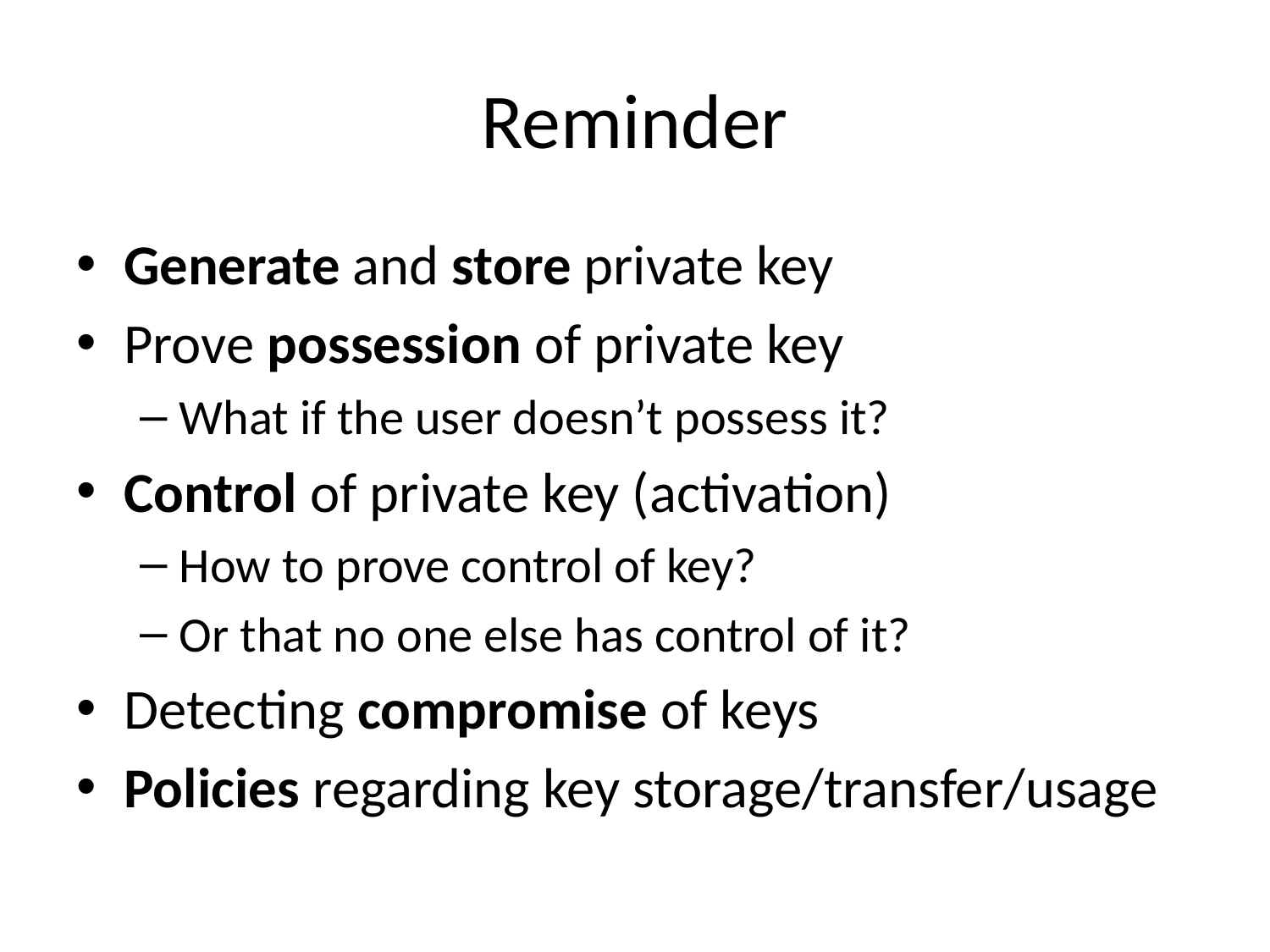

# Reminder
Generate and store private key
Prove possession of private key
What if the user doesn’t possess it?
Control of private key (activation)
How to prove control of key?
Or that no one else has control of it?
Detecting compromise of keys
Policies regarding key storage/transfer/usage